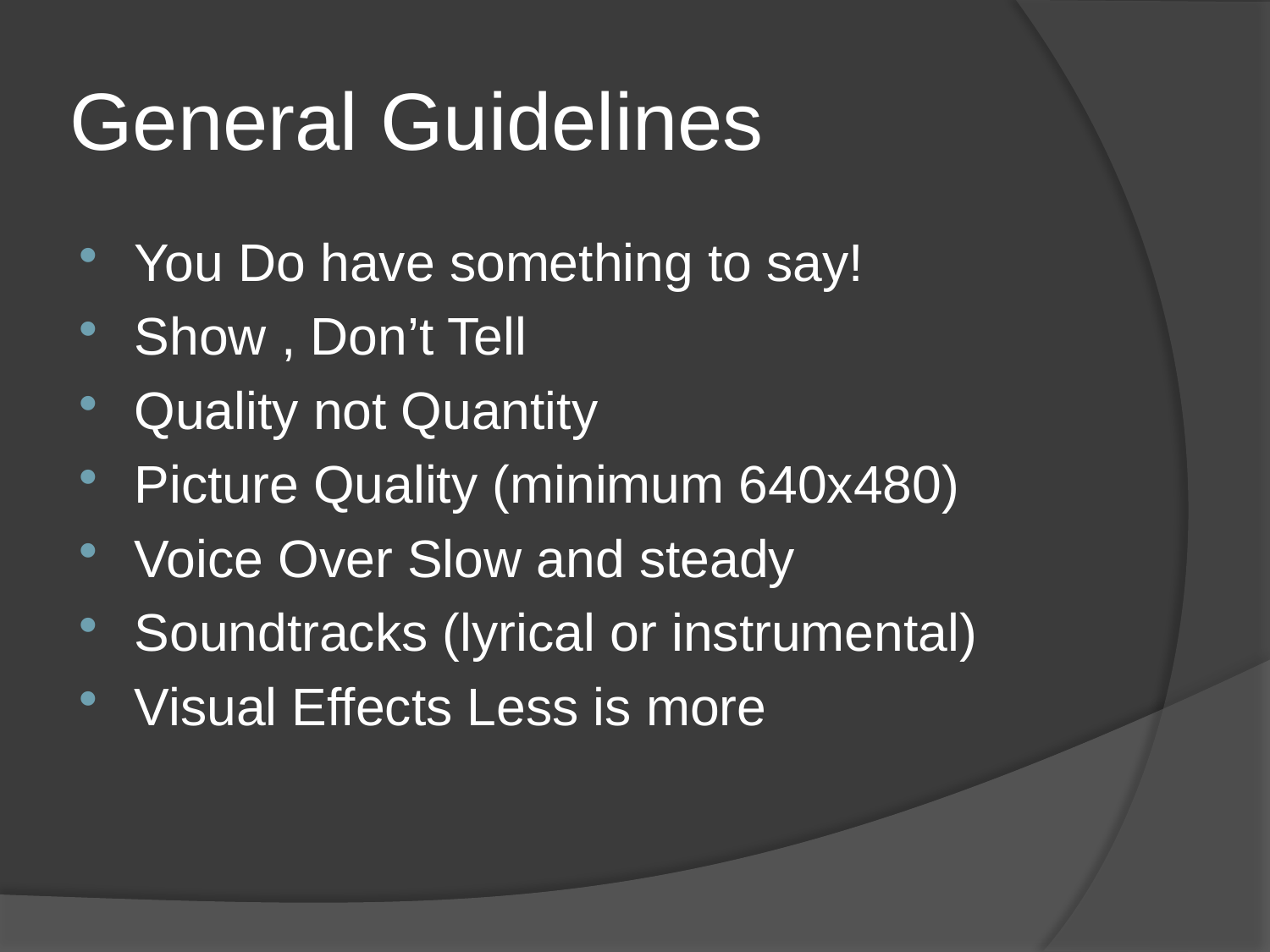

# General Guidelines
You Do have something to say!
Show , Don’t Tell
Quality not Quantity
Picture Quality (minimum 640x480)
Voice Over Slow and steady
Soundtracks (lyrical or instrumental)
Visual Effects Less is more